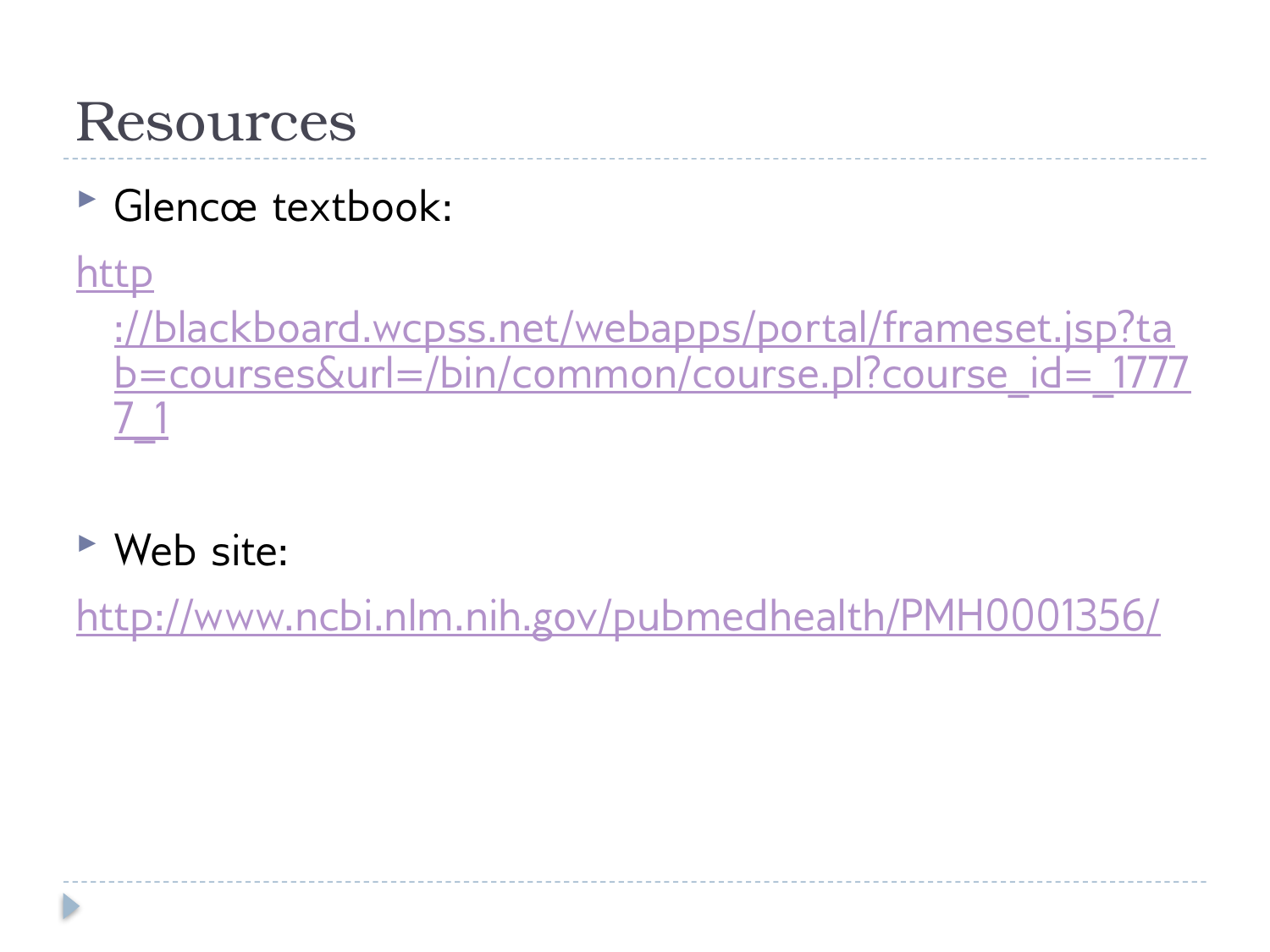

# Resources
Glencoe textbook:
http://blackboard.wcpss.net/webapps/portal/frameset.jsp?tab=courses&url=/bin/common/course.pl?course_id=_17777_1

Web site:
http://www.ncbi.nlm.nih.gov/pubmedhealth/PMH0001356/